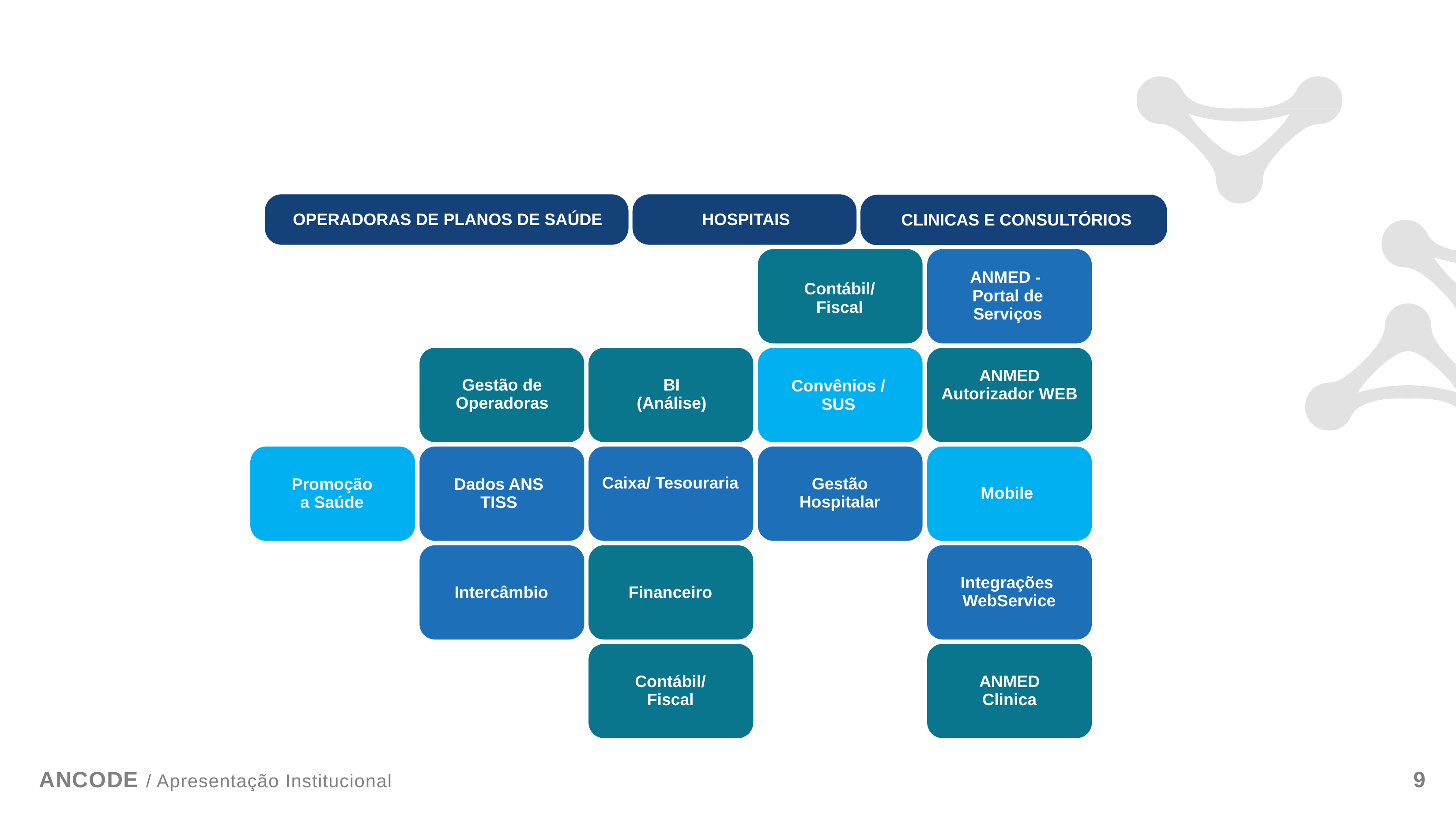

OPERADORAS DE PLANOS DE SAÚDE
HOSPITAIS
CLINICAS E CONSULTÓRIOS

Contábil/
Fiscal

ANMED -
Portal de Serviços

BI
(Análise)

Gestão de
Operadoras

Convênios /
SUS
ANMED
Autorizador WEB

Promoção
a Saúde

Dados ANS
TISS

Gestão
Hospitalar

Mobile

Caixa/ Tesouraria

Intercâmbio

Financeiro

Integrações
WebService

Contábil/
Fiscal
ANMED
Clinica
ANCODE / Apresentação Institucional
9